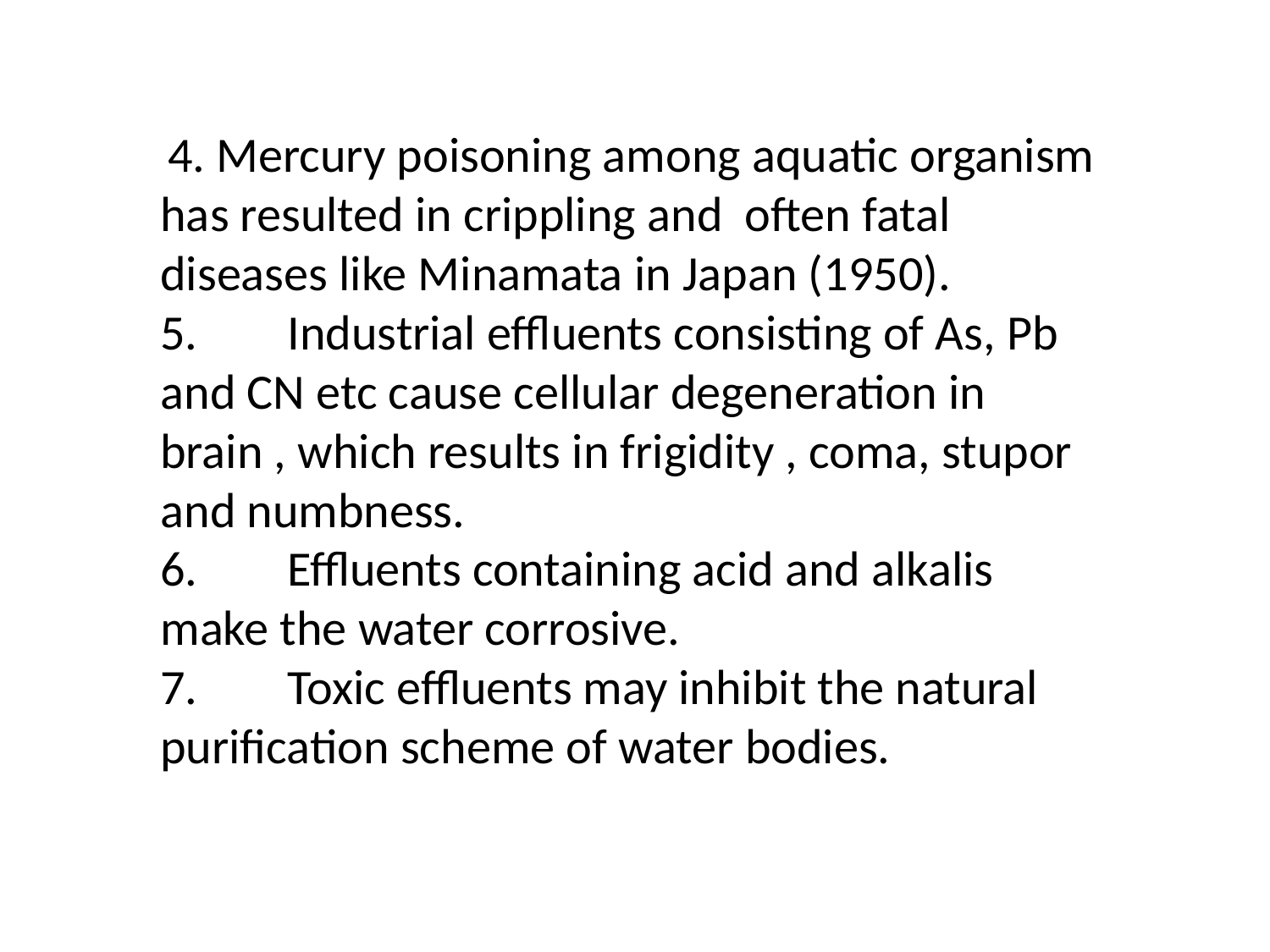

4. Mercury poisoning among aquatic organism has resulted in crippling and  often fatal diseases like Minamata in Japan (1950).
5.	Industrial effluents consisting of As, Pb and CN etc cause cellular degeneration in brain , which results in frigidity , coma, stupor and numbness.
6.	Effluents containing acid and alkalis make the water corrosive.
7.	Toxic effluents may inhibit the natural purification scheme of water bodies.